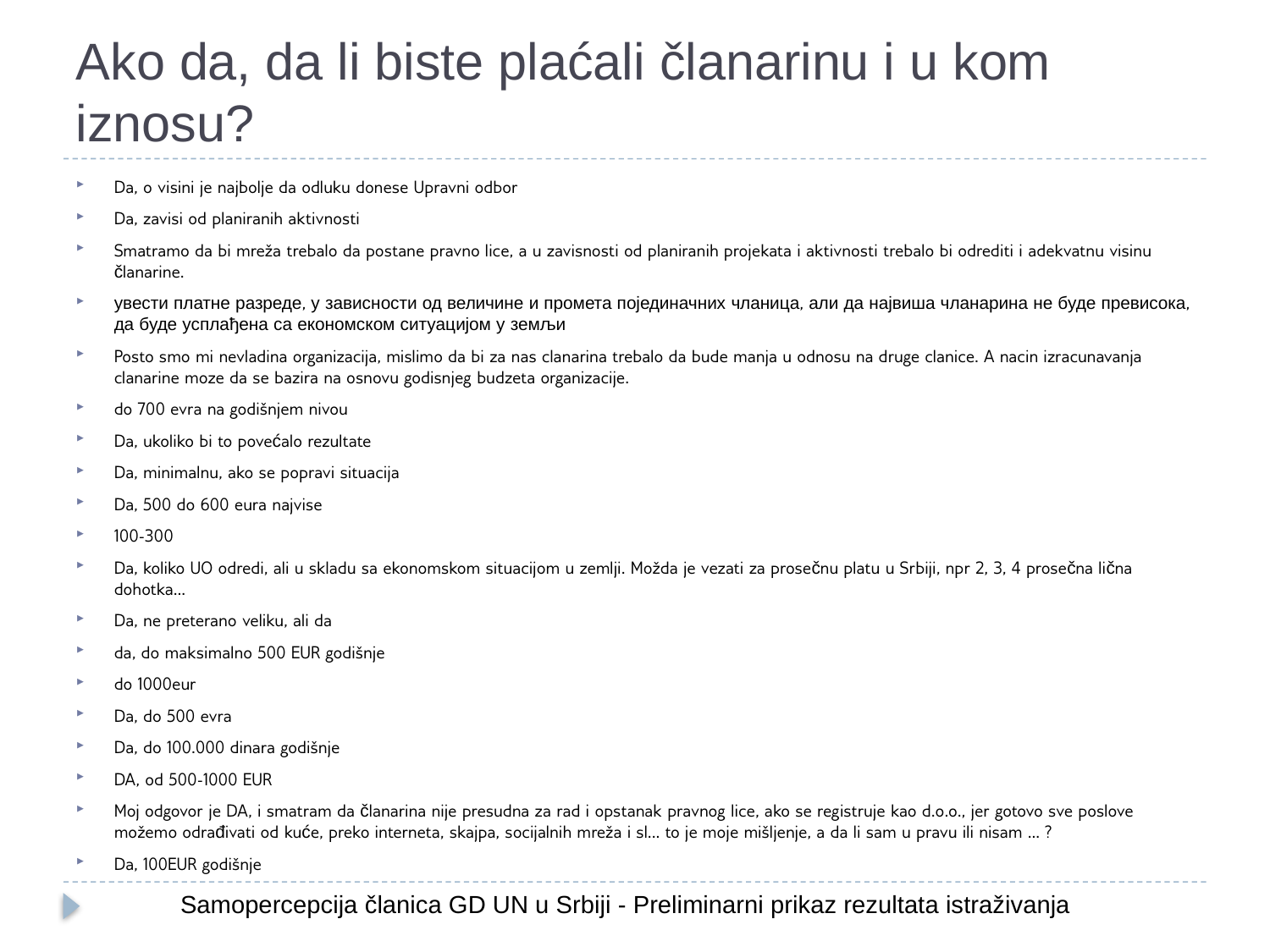

# Ako da, da li biste plaćali članarinu i u kom iznosu?
Da, o visini je najbolje da odluku donese Upravni odbor
Da, zavisi od planiranih aktivnosti
Smatramo da bi mreža trebalo da postane pravno lice, a u zavisnosti od planiranih projekata i aktivnosti trebalo bi odrediti i adekvatnu visinu članarine.
увести платне разреде, у зависности од величине и промета појединачних чланица, али да највиша чланарина не буде превисока, да буде усплађена са економском ситуацијом у земљи
Posto smo mi nevladina organizacija, mislimo da bi za nas clanarina trebalo da bude manja u odnosu na druge clanice. A nacin izracunavanja clanarine moze da se bazira na osnovu godisnjeg budzeta organizacije.
do 700 evra na godišnjem nivou
Da, ukoliko bi to povećalo rezultate
Da, minimalnu, ako se popravi situacija
Da, 500 do 600 eura najvise
100-300
Da, koliko UO odredi, ali u skladu sa ekonomskom situacijom u zemlji. Možda je vezati za prosečnu platu u Srbiji, npr 2, 3, 4 prosečna lična dohotka...
Da, ne preterano veliku, ali da
da, do maksimalno 500 EUR godišnje
do 1000eur
Da, do 500 evra
Da, do 100.000 dinara godišnje
DA, od 500-1000 EUR
Moj odgovor je DA, i smatram da članarina nije presudna za rad i opstanak pravnog lice, ako se registruje kao d.o.o., jer gotovo sve poslove možemo odrađivati od kuće, preko interneta, skajpa, socijalnih mreža i sl... to je moje mišljenje, a da li sam u pravu ili nisam ... ?
Da, 100EUR godišnje
Samopercepcija članica GD UN u Srbiji - Preliminarni prikaz rezultata istraživanja